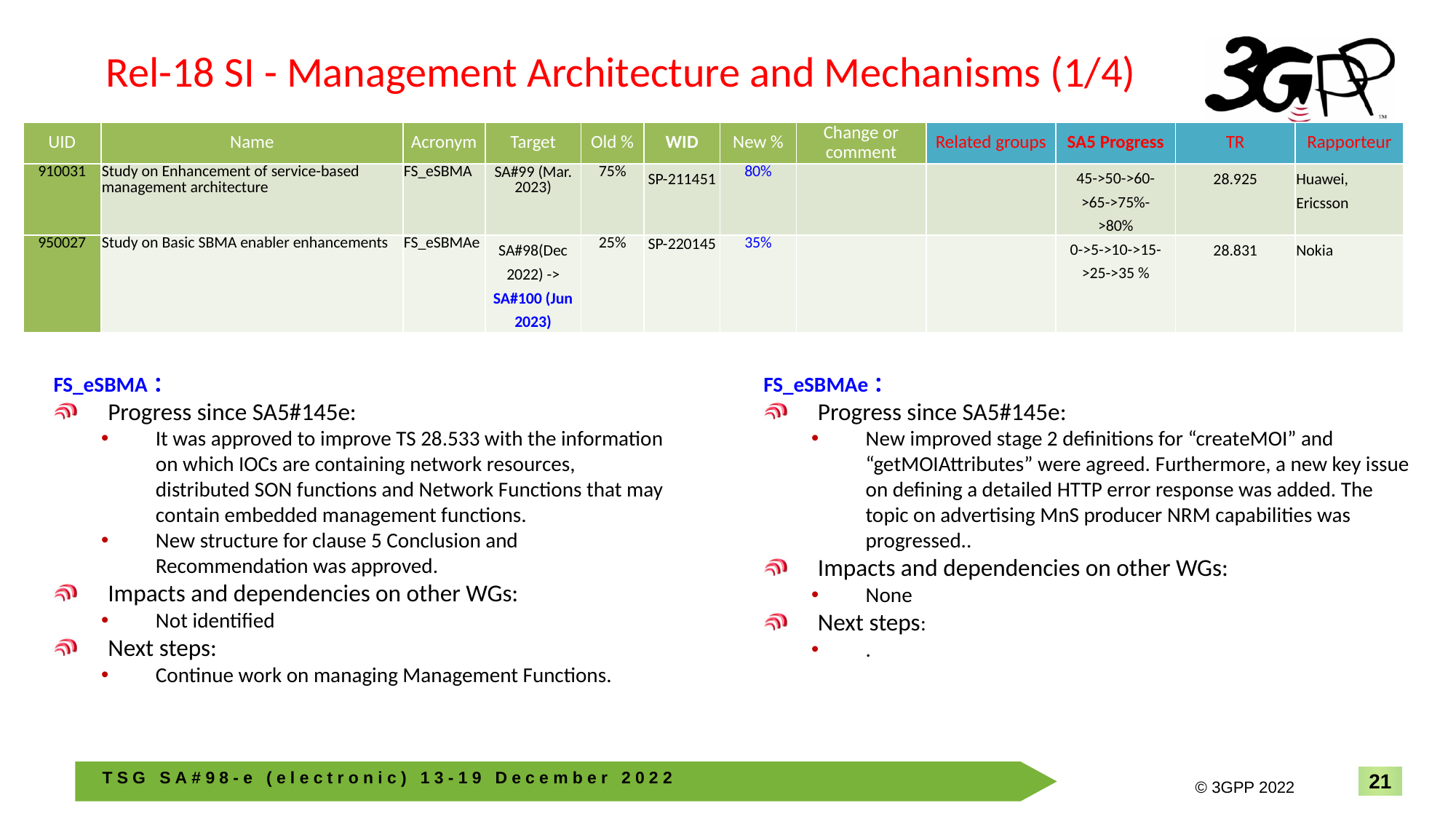

# Rel-18 SI - Management Architecture and Mechanisms (1/4)
| UID | Name | Acronym | Target | Old % | WID | New % | Change or comment | Related groups | SA5 Progress | TR | Rapporteur |
| --- | --- | --- | --- | --- | --- | --- | --- | --- | --- | --- | --- |
| 910031 | Study on Enhancement of service-based management architecture | FS\_eSBMA | SA#99 (Mar. 2023) | 75% | SP-211451 | 80% |  |  | 45->50->60->65->75%->80% | 28.925 | Huawei, Ericsson |
| 950027 | Study on Basic SBMA enabler enhancements | FS\_eSBMAe | SA#98(Dec 2022) -> SA#100 (Jun 2023) | 25% | SP-220145 | 35% |  |  | 0->5->10->15->25->35 % | 28.831 | Nokia |
FS_eSBMA：
Progress since SA5#145e:
It was approved to improve TS 28.533 with the information on which IOCs are containing network resources, distributed SON functions and Network Functions that may contain embedded management functions.
New structure for clause 5 Conclusion and Recommendation was approved.
Impacts and dependencies on other WGs:
Not identified
Next steps:
Continue work on managing Management Functions.
FS_eSBMAe：
Progress since SA5#145e:
New improved stage 2 definitions for “createMOI” and “getMOIAttributes” were agreed. Furthermore, a new key issue on defining a detailed HTTP error response was added. The topic on advertising MnS producer NRM capabilities was progressed..
Impacts and dependencies on other WGs:
None
Next steps:
.